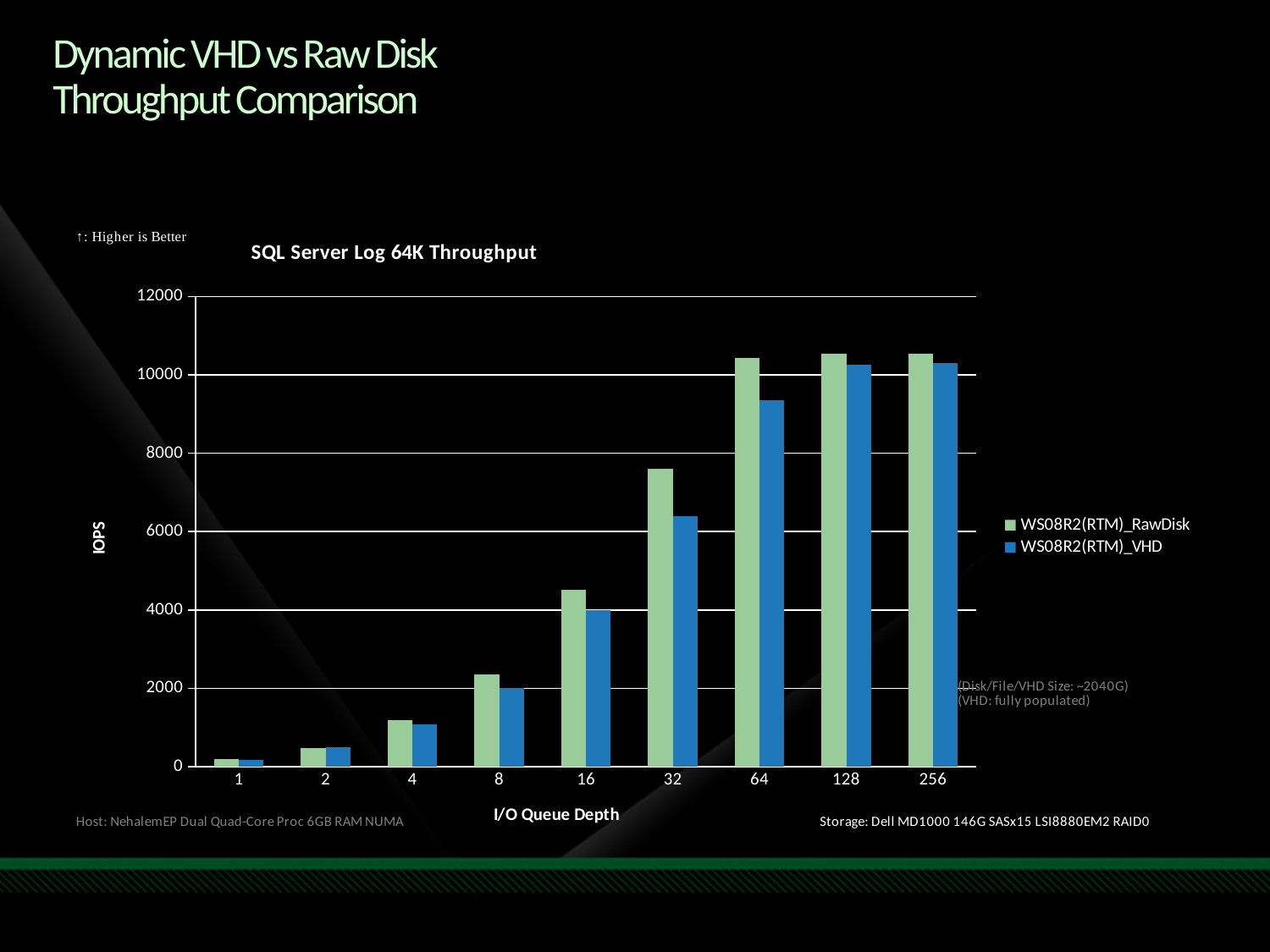

# Dynamic VHD vs Raw Disk Throughput Comparison

### Chart: SQL Server Log 64K Throughput

| Category | WS08R2(RTM)_RawDisk | WS08R2(RTM)_VHD |
|---|---|---|
|  | 203.285935 | 180.55138200000002 |
|  | 481.341764 | 502.202563 |
|  | 1190.768811 | 1080.066814 |
|  | 2363.4891340000004 | 2014.386803 |
|  | 4512.705245 | 3996.2647089999996 |
|  | 7609.594945000001 | 6394.860057000001 |
|  | 10439.117195 | 9345.075809999998 |
|  | 10546.944567000002 | 10257.387604999998 |
|  | 10529.350088999998 | 10299.101177 |